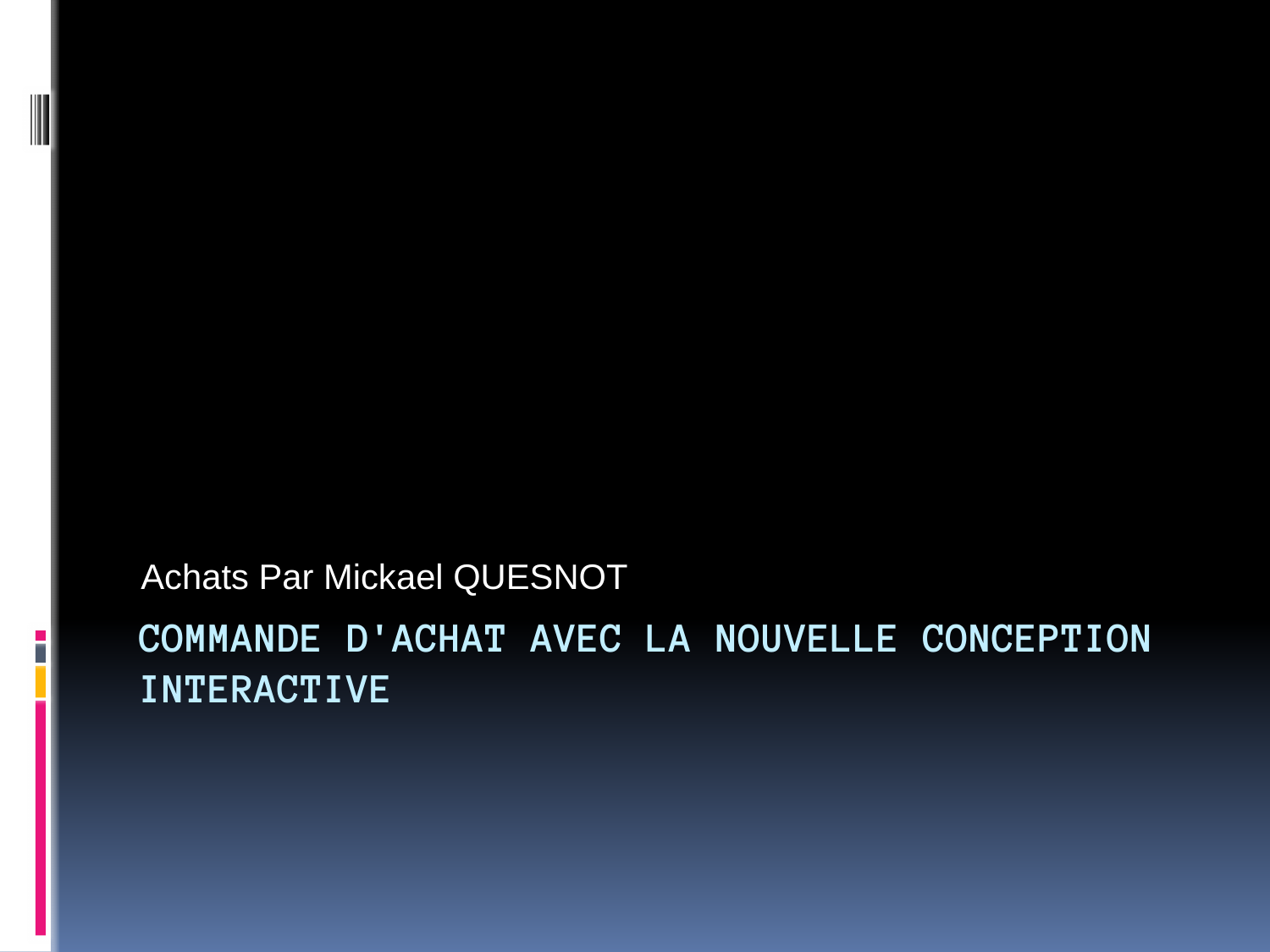

Achats Par Mickael QUESNOT
# Commande d'achat avec la nouvelle conception interactive